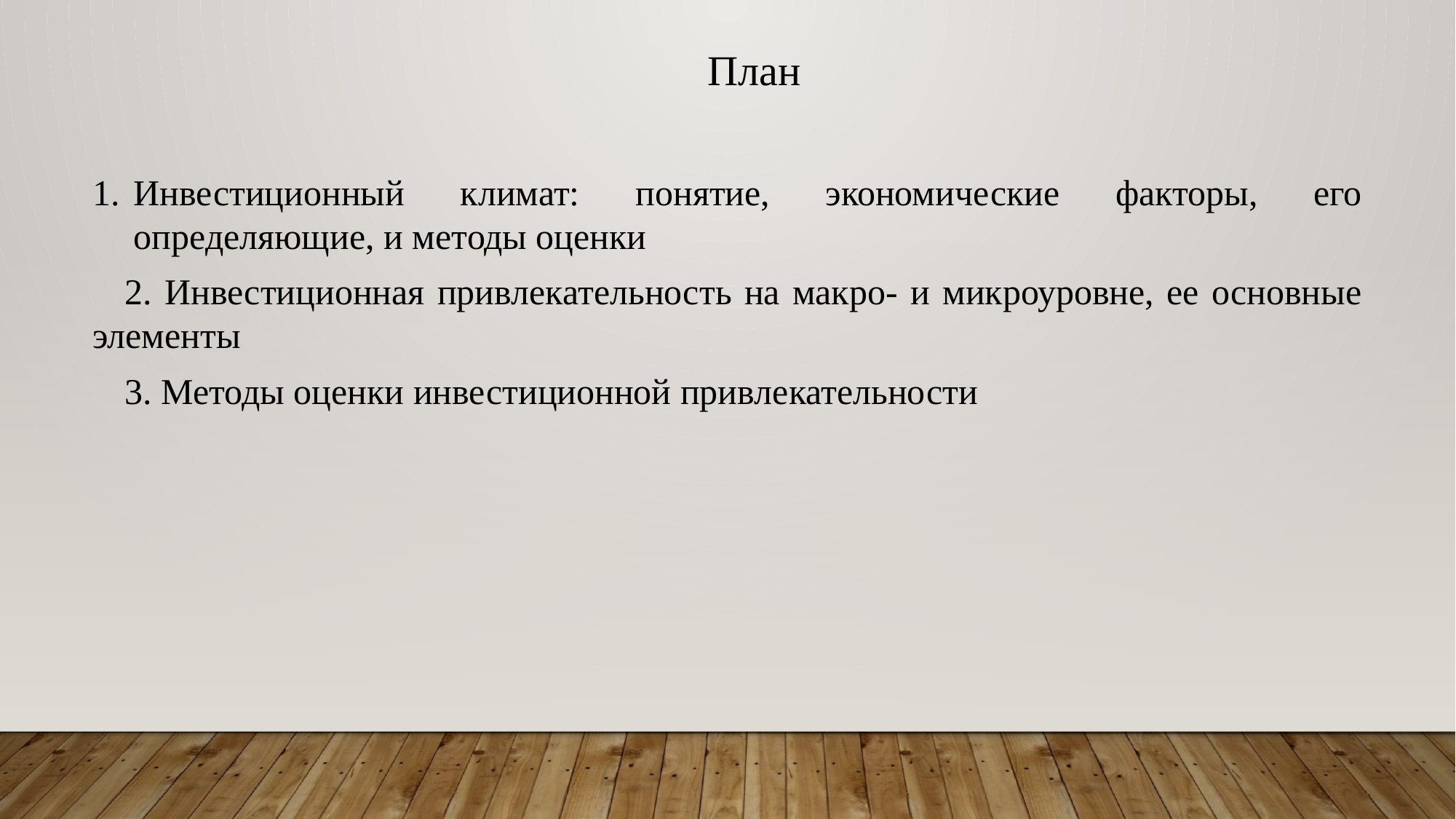

План

Инвестиционный климат: понятие, экономические факторы, его определяющие, и методы оценки
2. Инвестиционная привлекательность на макро- и микроуровне, ее основные элементы
3. Методы оценки инвестиционной привлекательности